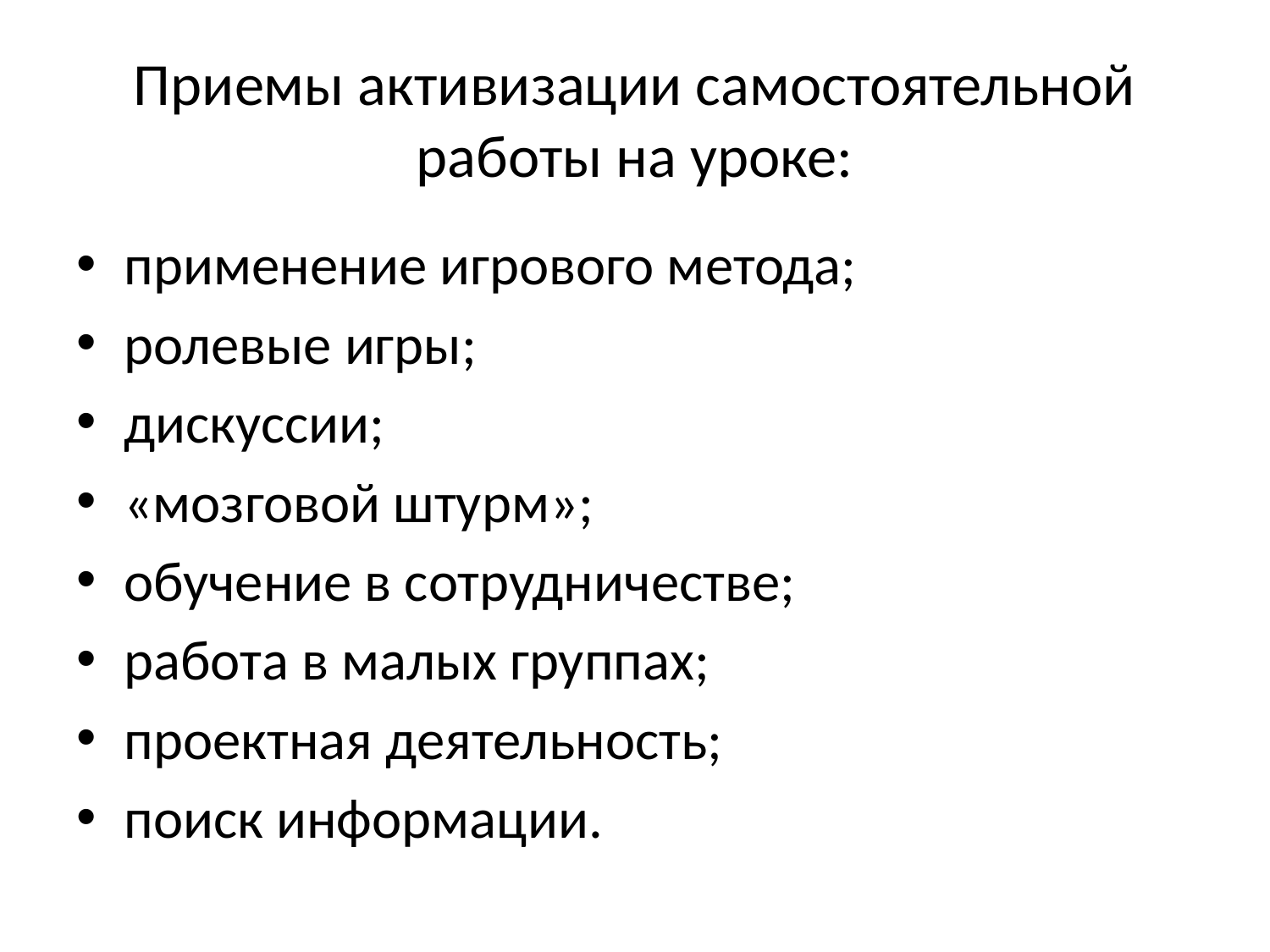

# Приемы активизации самостоятельной работы на уроке:
применение игрового метода;
ролевые игры;
дискуссии;
«мозговой штурм»;
обучение в сотрудничестве;
работа в малых группах;
проектная деятельность;
поиск информации.